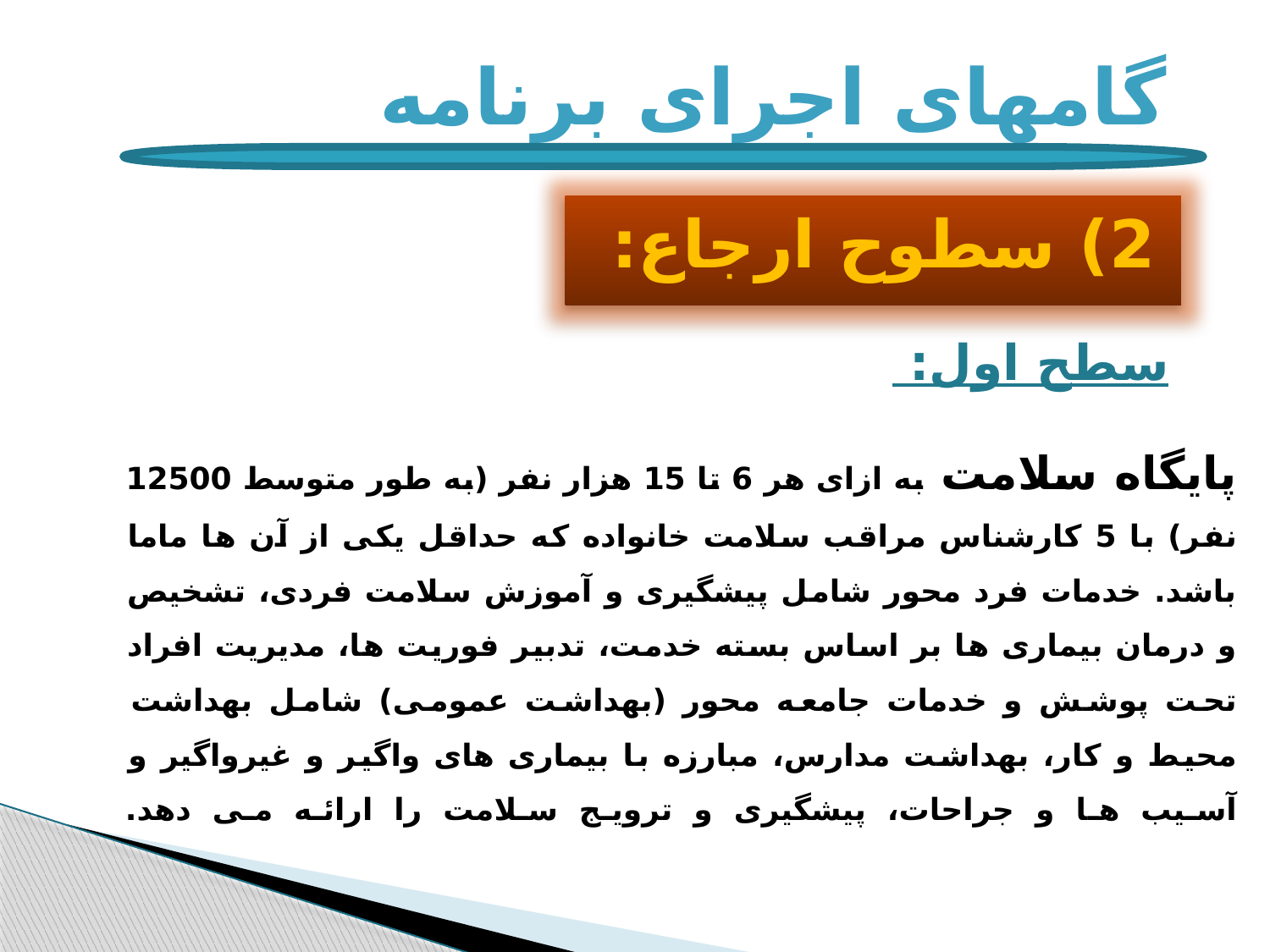

گامهای اجرای برنامه

2) سطوح ارجاع:
سطح اول:
# پایگاه سلامت به ازای هر 6 تا 15 هزار نفر (به طور متوسط 12500 نفر) با 5 کارشناس مراقب سلامت خانواده که حداقل یکی از آن ها ماما باشد. خدمات فرد محور شامل پیشگیری و آموزش سلامت فردی، تشخیص و درمان بیماری ها بر اساس بسته خدمت، تدبیر فوریت ها، مدیریت افراد تحت پوشش و خدمات جامعه محور (بهداشت عمومی) شامل بهداشت محیط و کار، بهداشت مدارس، مبارزه با بیماری های واگیر و غیرواگیر و آسیب ها و جراحات، پیشگیری و ترویج سلامت را ارائه می دهد.